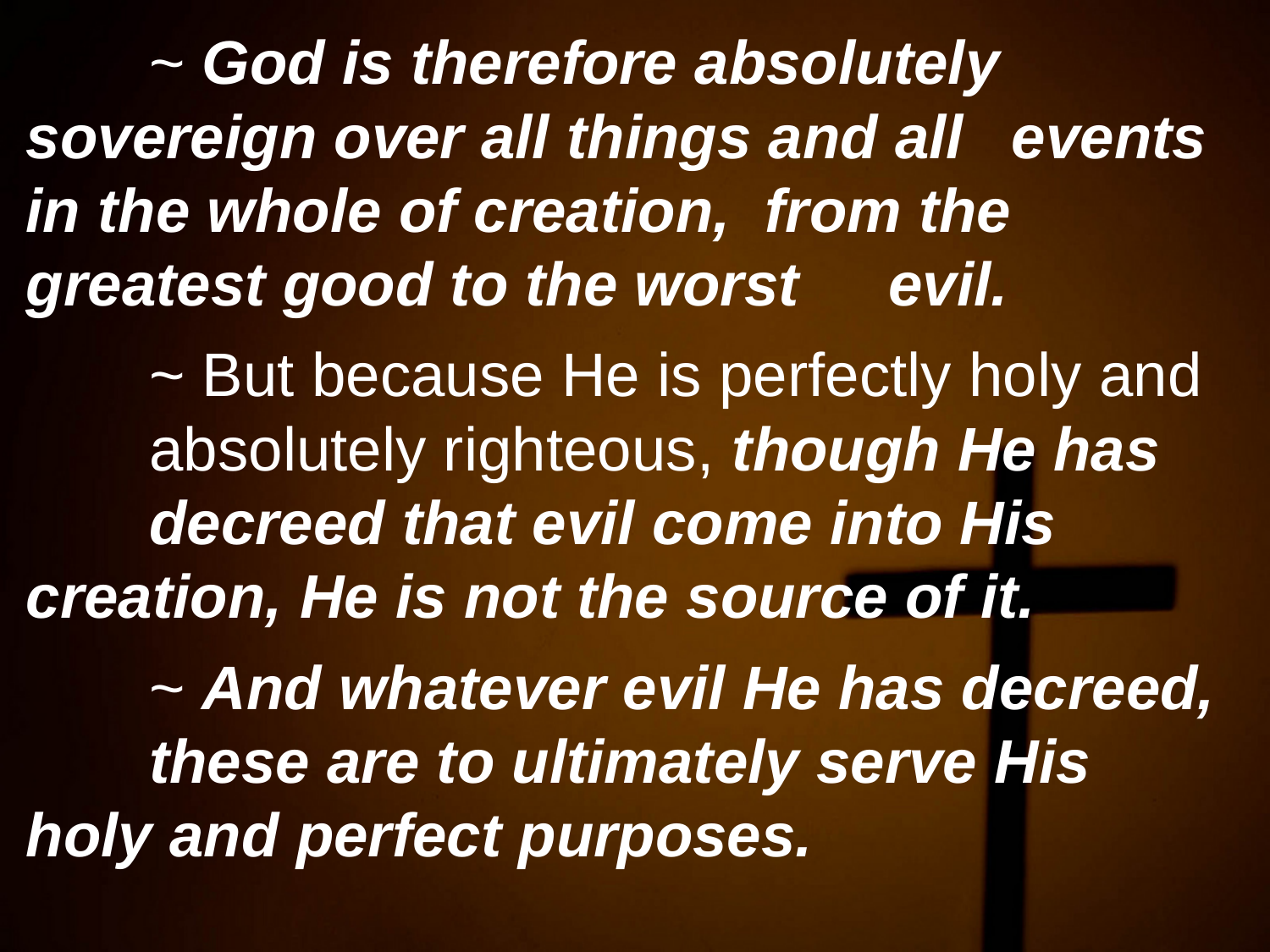

~ God is therefore absolutely 				sovereign over all things and all 			events in the whole of creation, 			from the greatest good to the worst 		evil.
	~ But because He is perfectly holy and 		absolutely righteous, though He has 		decreed that evil come into His 			creation, He is not the source of it.
	~ And whatever evil He has decreed, 		these are to ultimately serve His 			holy and perfect purposes.